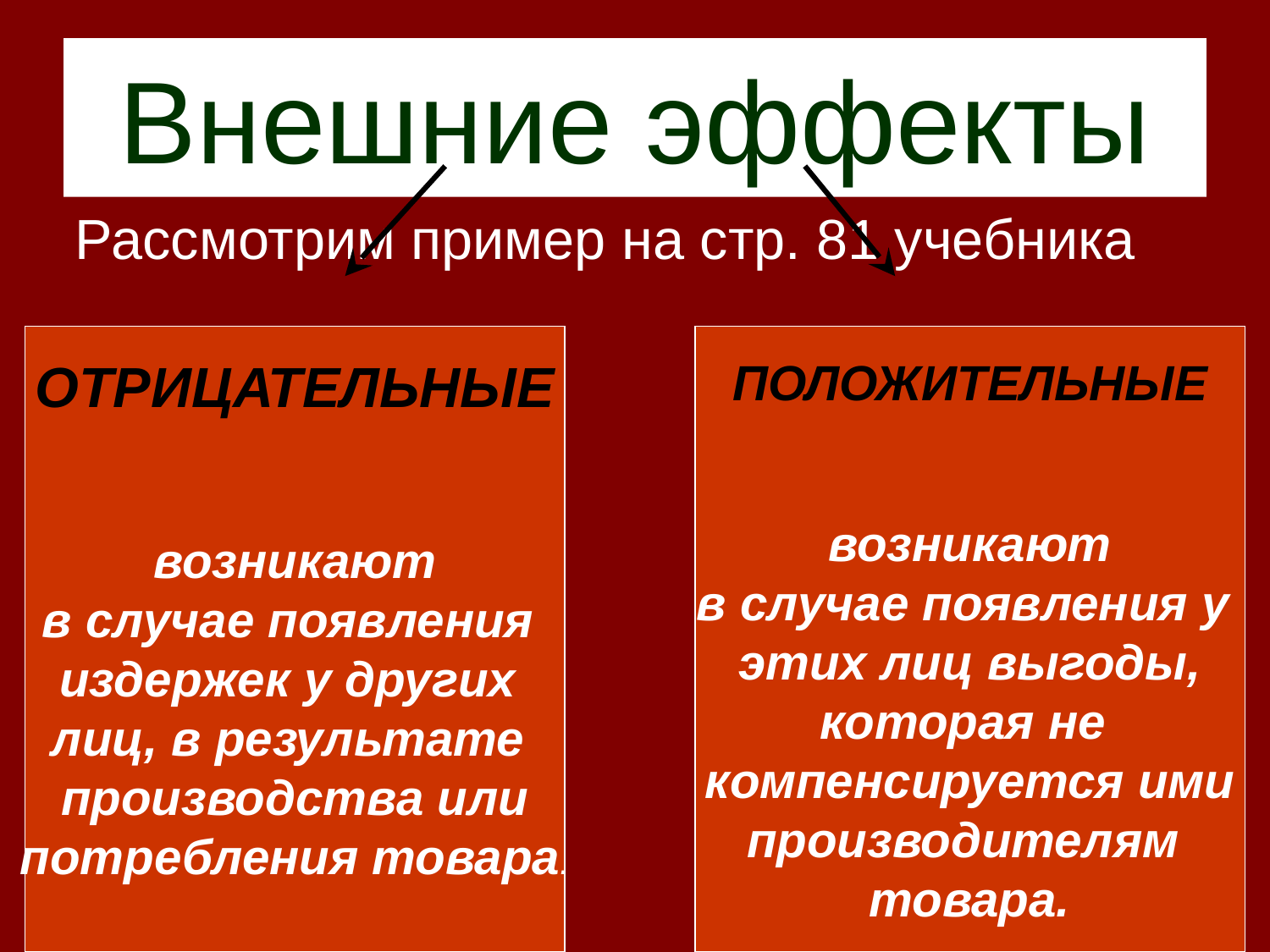

# Внешние эффекты

    Рассмотрим пример на стр. 81 учебника
ОТРИЦАТЕЛЬНЫЕ

возникают
в случае появления
издержек у других
лиц, в результате
производства или
потребления товара.

ПОЛОЖИТЕЛЬНЫЕ

возникают
в случае появления у
этих лиц выгоды,
которая не
компенсируется ими
производителям
товара.